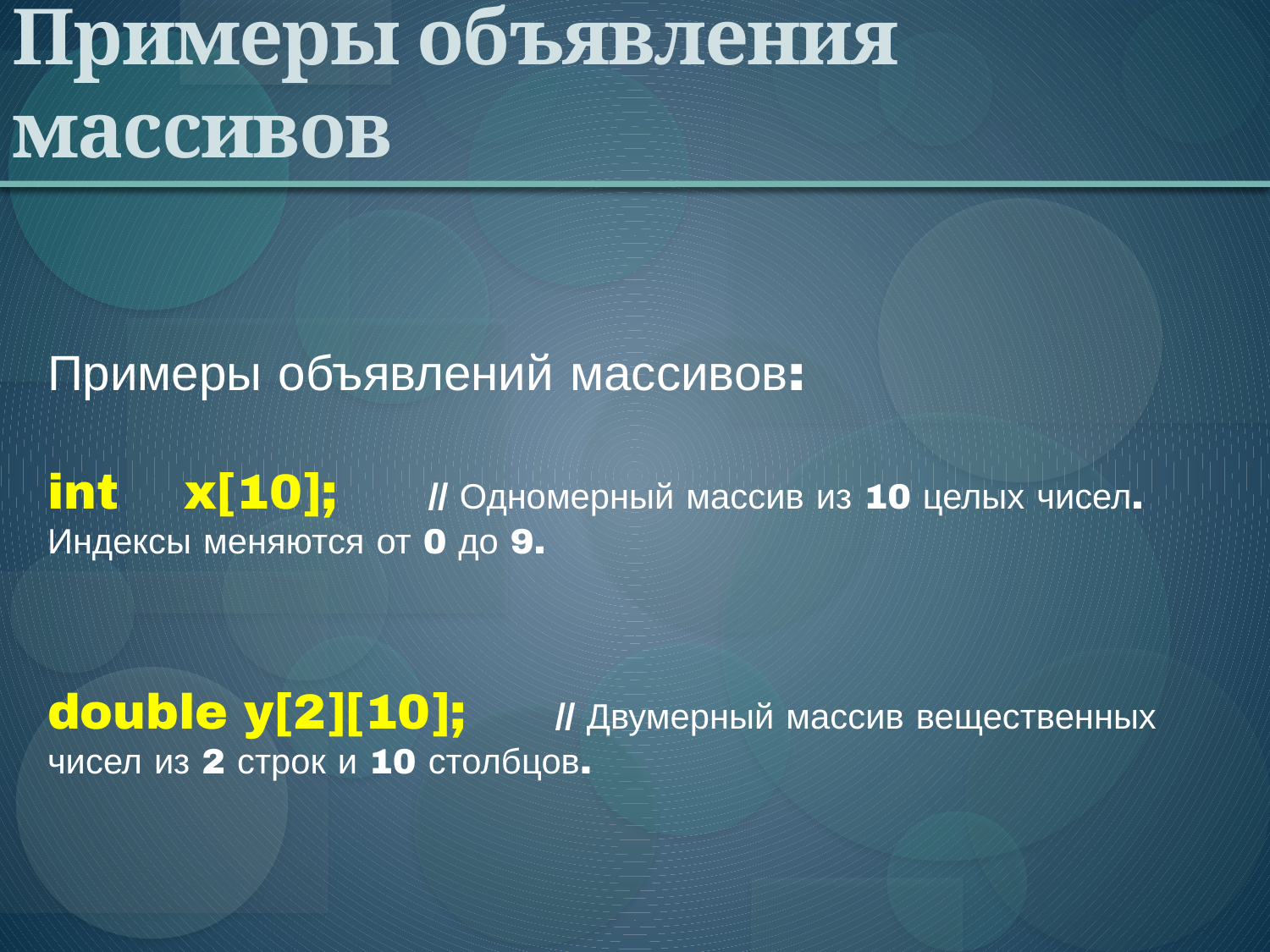

# Примеры объявления массивов
Примеры объявлений массивов:

int    x[10]; 	// Одномерный массив из 10 целых чисел. Индексы меняются от 0 до 9.

double y[2][10]; 	// Двумерный массив вещественных чисел из 2 строк и 10 столбцов.